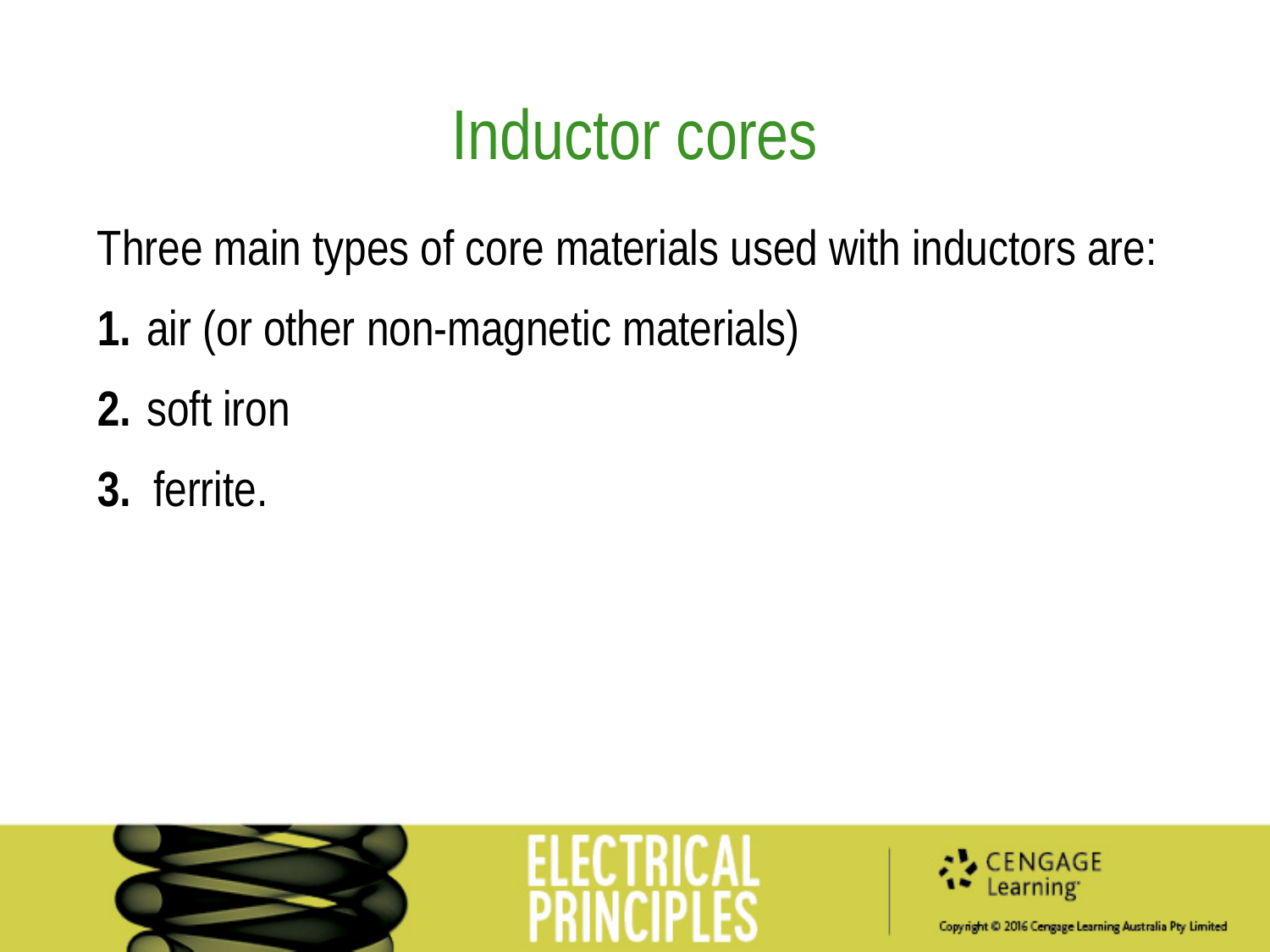

Inductor cores
Three main types of core materials used with inductors are:
1. 	air (or other non-magnetic materials)
2. 	soft iron
3.  ferrite.